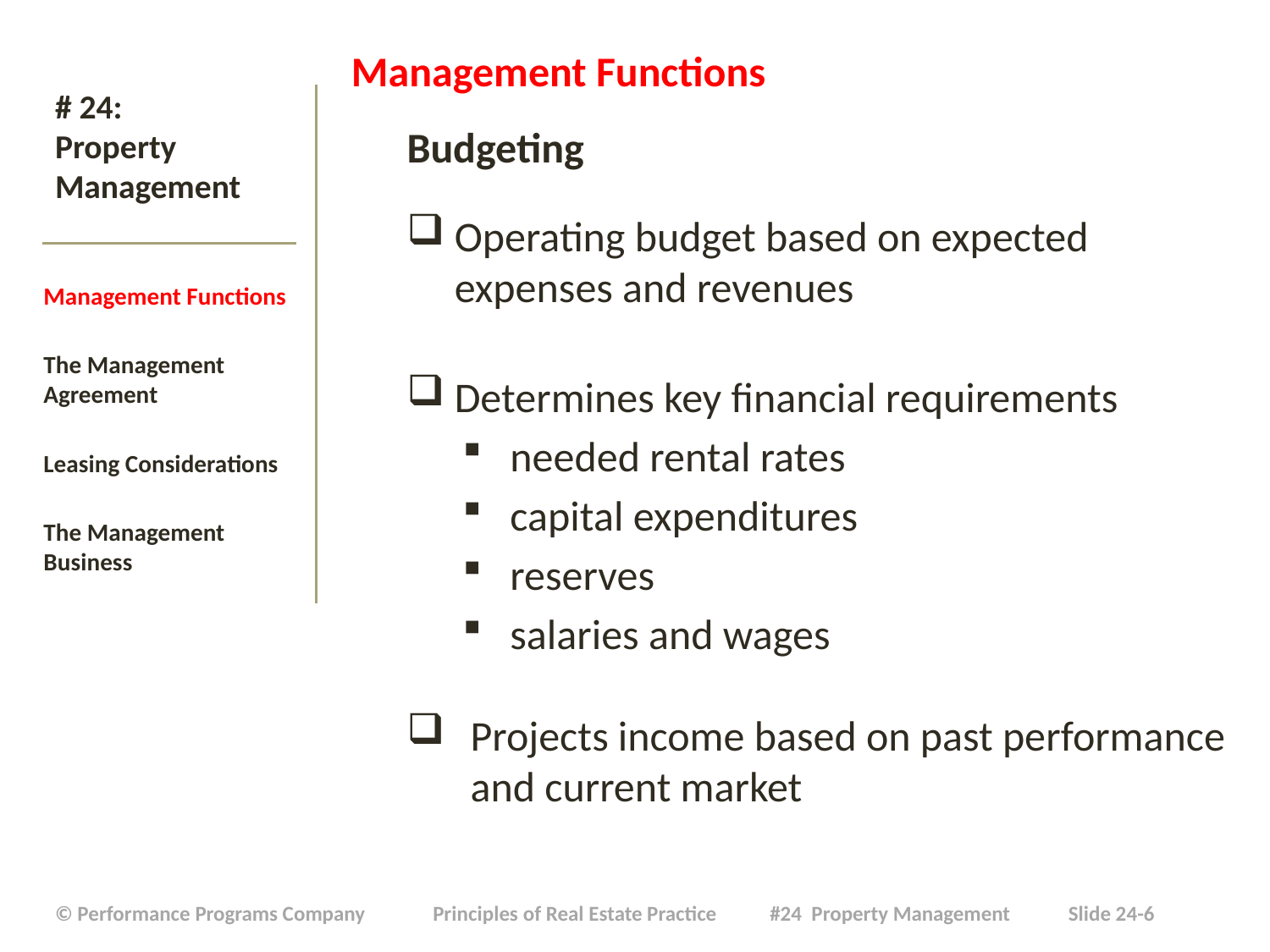

Management Functions

Budgeting

Operating budget based on expected expenses and revenues
Determines key financial requirements
needed rental rates
capital expenditures
reserves
salaries and wages
Projects income based on past performance and current market

# # 24: Property Management

Management Functions

The Management Agreement

Leasing Considerations

The Management Business

| © Performance Programs Company Principles of Real Estate Practice #24 Property Management Slide 24-6 |
| --- |